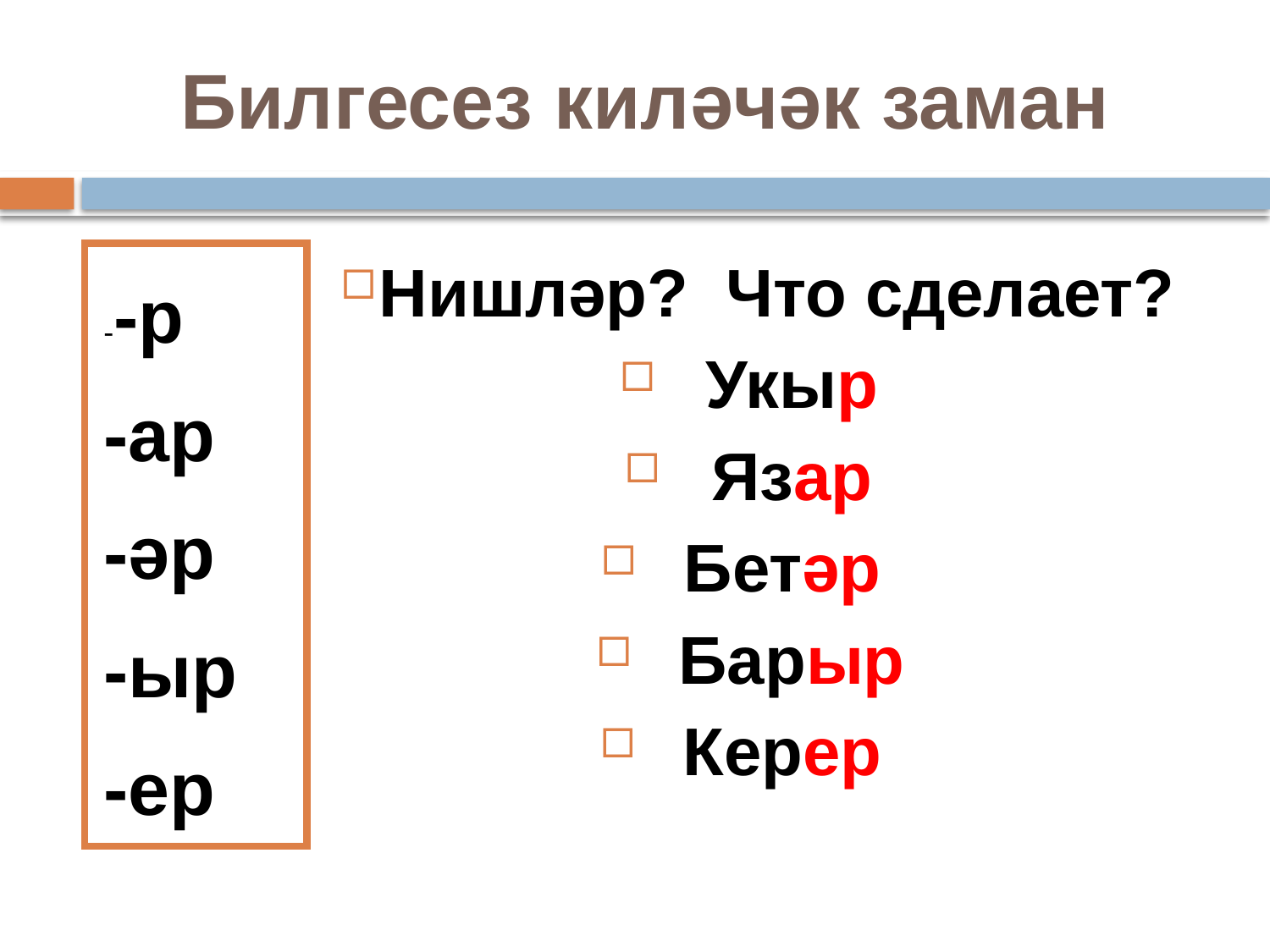

# Билгесез киләчәк заман
--р
-ар
-әр
-ыр
-ер
Нишләр?  Что сделает?
Укыр
Язар
Бетәр
Барыр
Керер